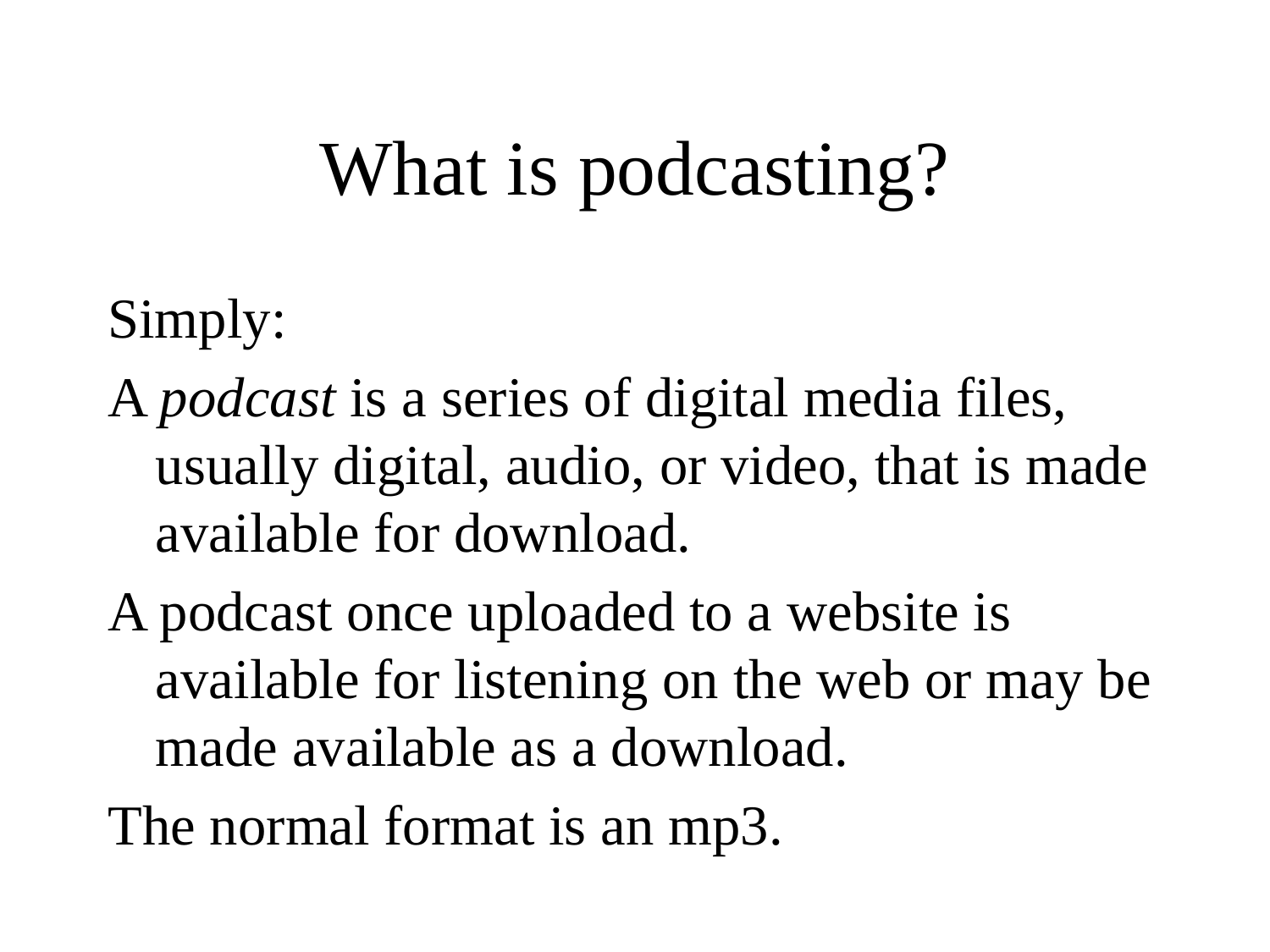

# What is podcasting?
Simply:
A podcast is a series of digital media files, usually digital, audio, or video, that is made available for download.
A podcast once uploaded to a website is available for listening on the web or may be made available as a download.
The normal format is an mp3.